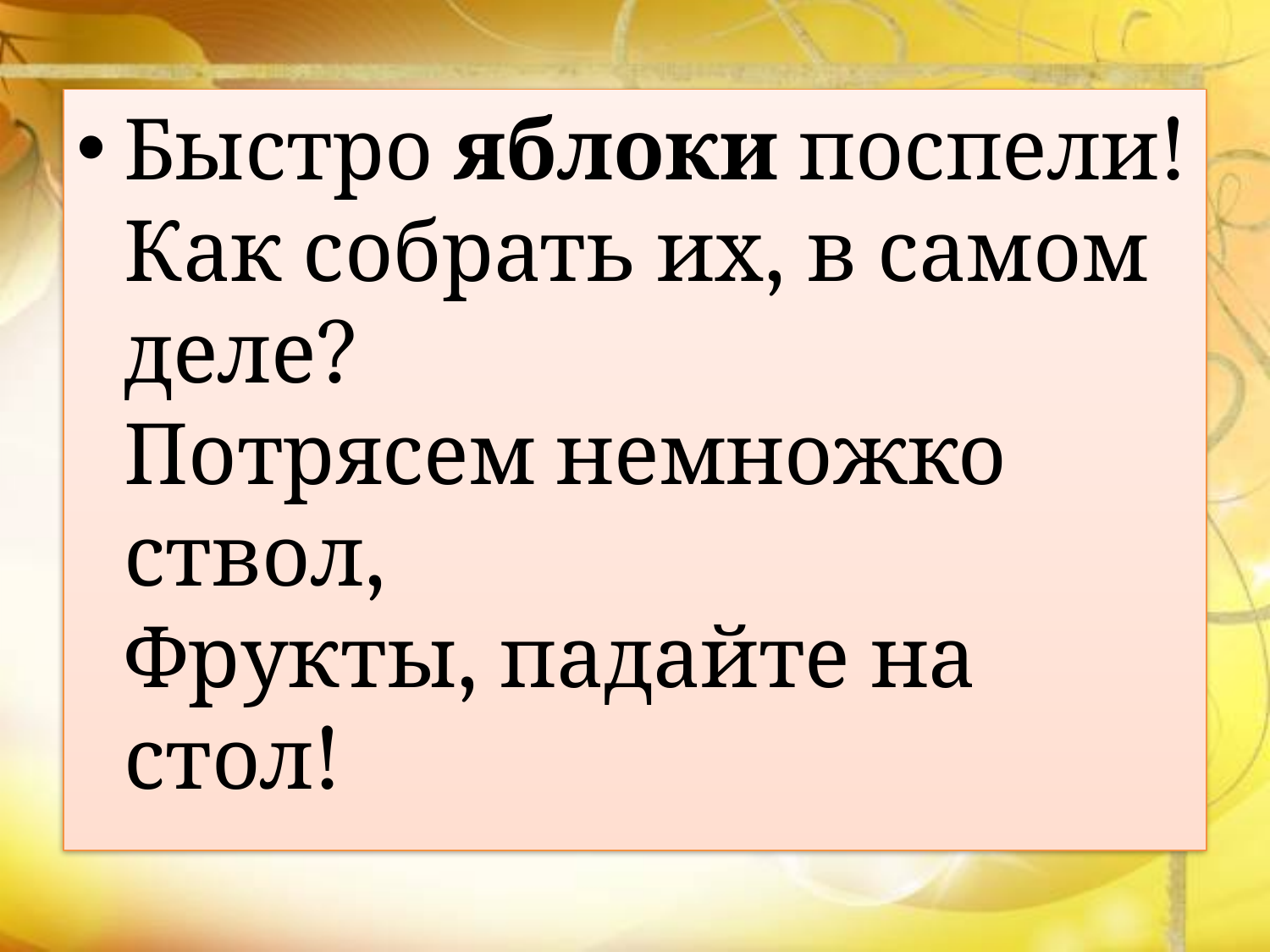

#
Быстро яблоки поспели!
Как собрать их, в самом деле?
Потрясем немножко ствол,
Фрукты, падайте на стол!